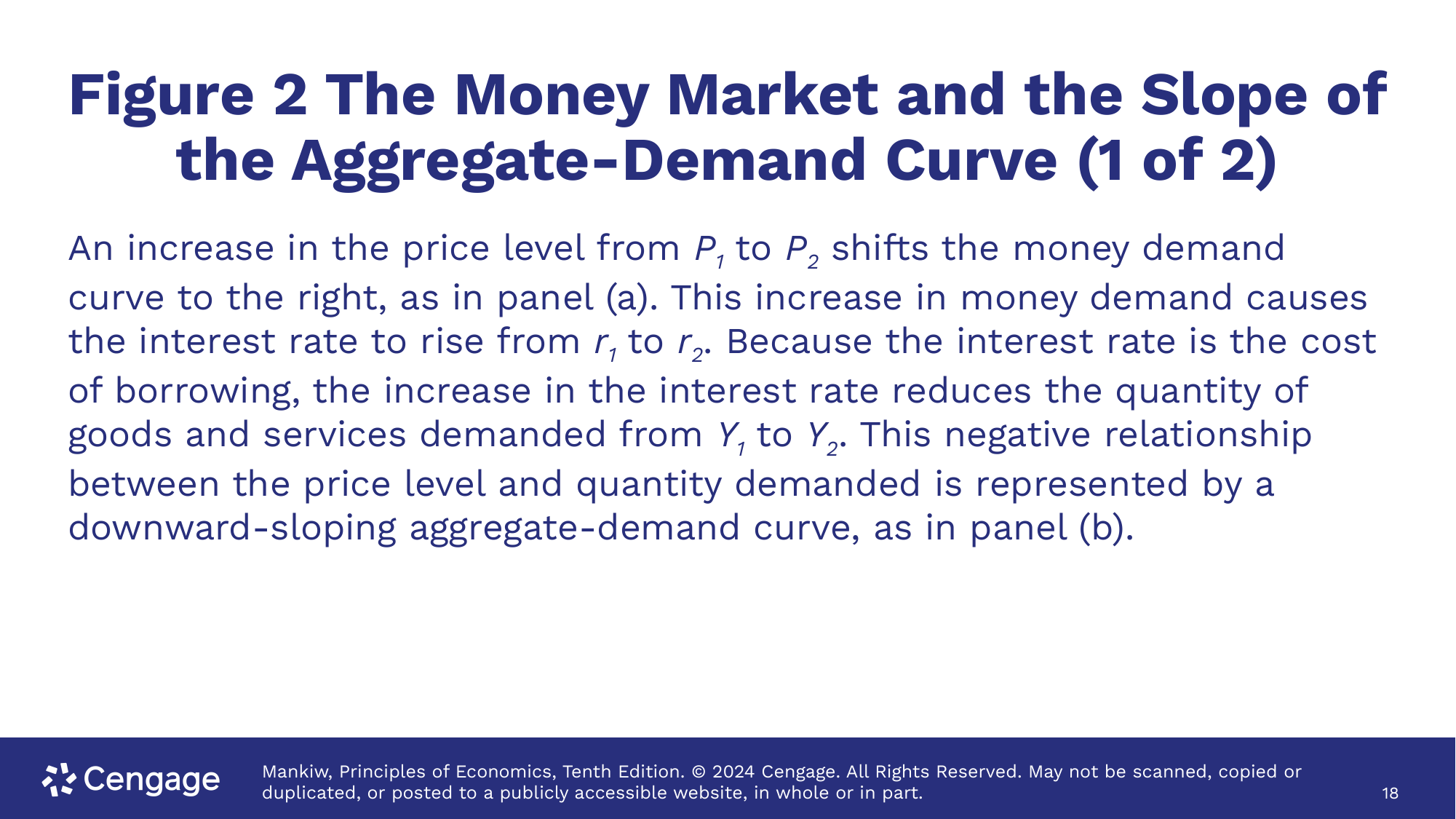

# Figure 2 The Money Market and the Slope of the Aggregate-Demand Curve (1 of 2)
An increase in the price level from P1 to P2 shifts the money demand curve to the right, as in panel (a). This increase in money demand causes the interest rate to rise from r1 to r2. Because the interest rate is the cost of borrowing, the increase in the interest rate reduces the quantity of goods and services demanded from Y1 to Y2. This negative relationship between the price level and quantity demanded is represented by a downward-sloping aggregate-demand curve, as in panel (b).